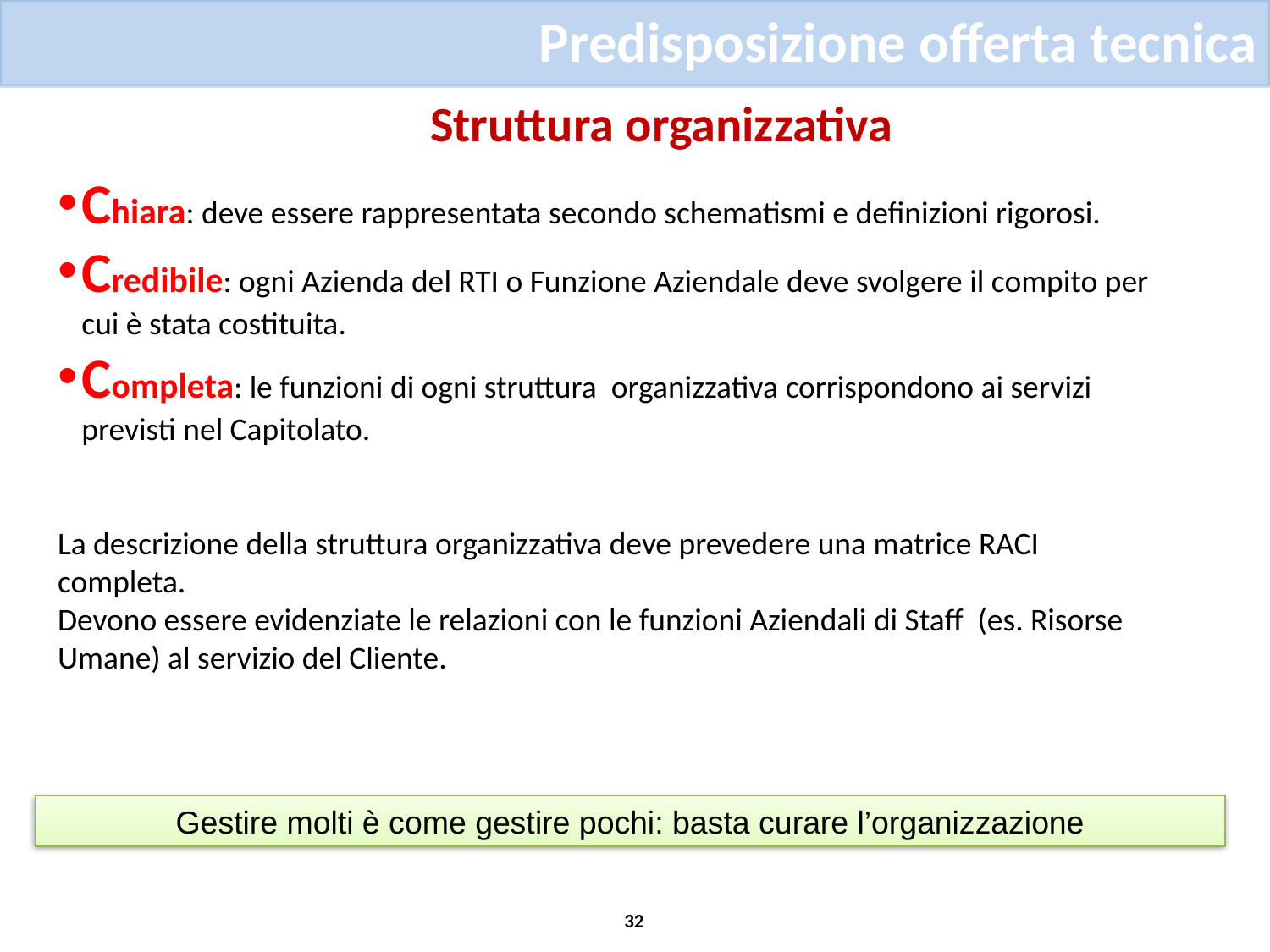

Predisposizione offerta tecnica
Struttura organizzativa
Chiara: deve essere rappresentata secondo schematismi e definizioni rigorosi.
Credibile: ogni Azienda del RTI o Funzione Aziendale deve svolgere il compito per cui è stata costituita.
Completa: le funzioni di ogni struttura  organizzativa corrispondono ai servizi previsti nel Capitolato.

La descrizione della struttura organizzativa deve prevedere una matrice RACI completa.
Devono essere evidenziate le relazioni con le funzioni Aziendali di Staff  (es. Risorse Umane) al servizio del Cliente.
Gestire molti è come gestire pochi: basta curare l’organizzazione
32